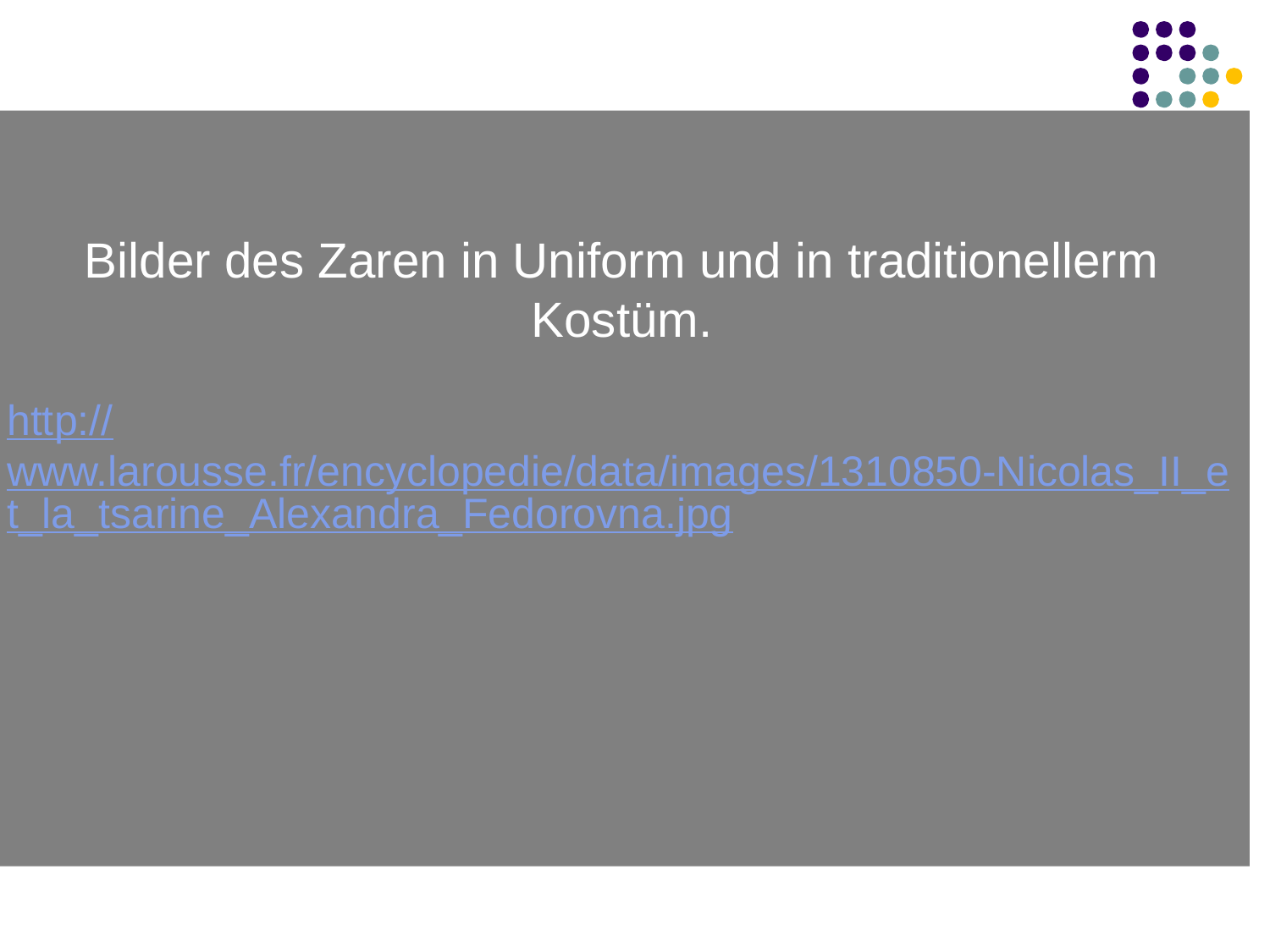

#
Bilder des Zaren in Uniform und in traditionellerm Kostüm.

http://www.larousse.fr/encyclopedie/data/images/1310850-Nicolas_II_et_la_tsarine_Alexandra_Fedorovna.jpg